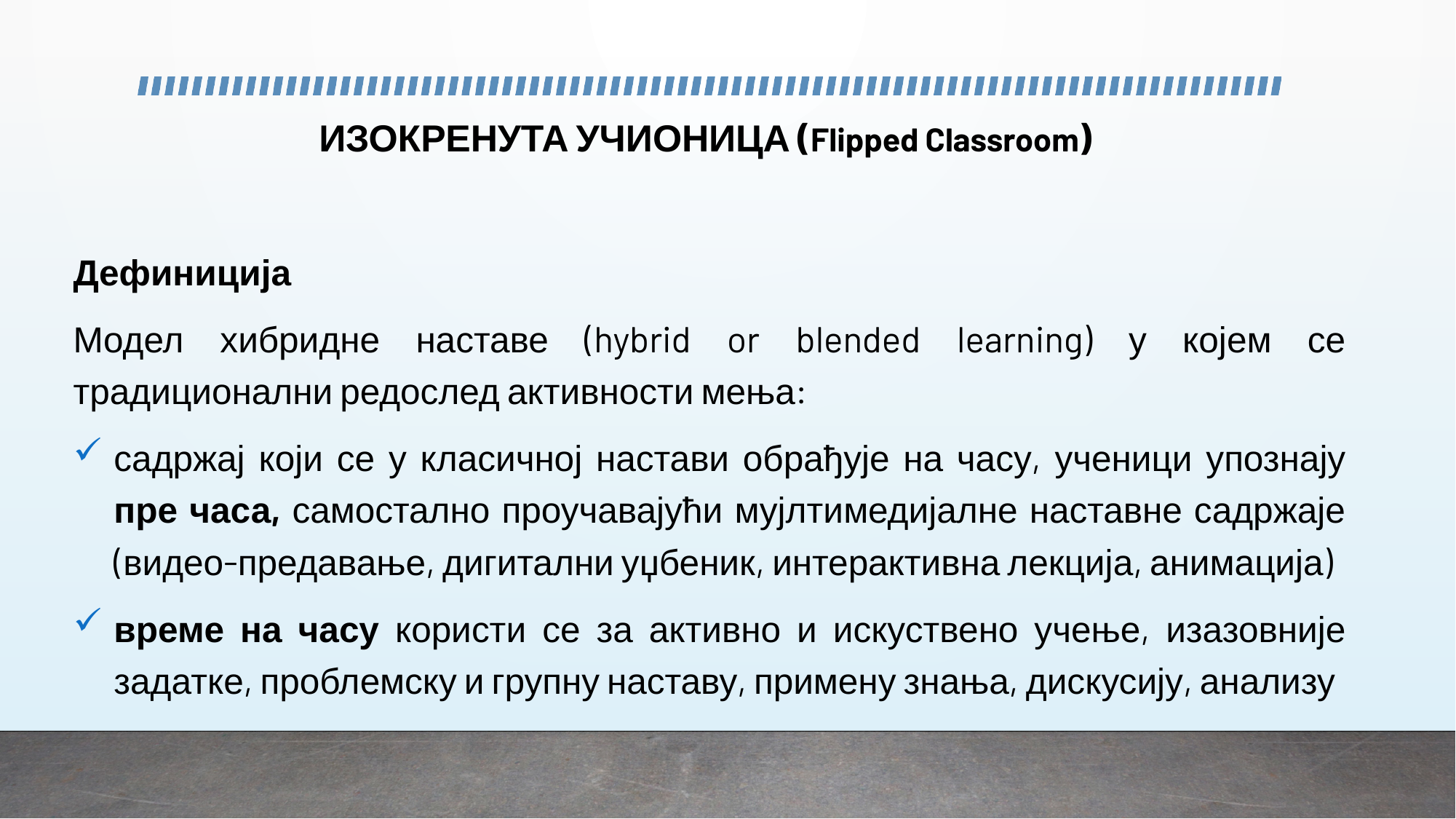

# ИЗОКРЕНУТА УЧИОНИЦА (Flipped Classroom)
Дефиниција
Модел хибридне наставе (hybrid or blended learning) у којем се традиционални редослед активности мења:
садржај који се у класичној настави обрађује на часу, ученици упознају пре часа, самостално проучавајући мујлтимедијалне наставне садржаје (видео-предавање, дигитални уџбеник, интерактивна лекција, анимација)
време на часу користи се за активно и искуствено учење, изазовније задатке, проблемску и групну наставу, примену знања, дискусију, анализу